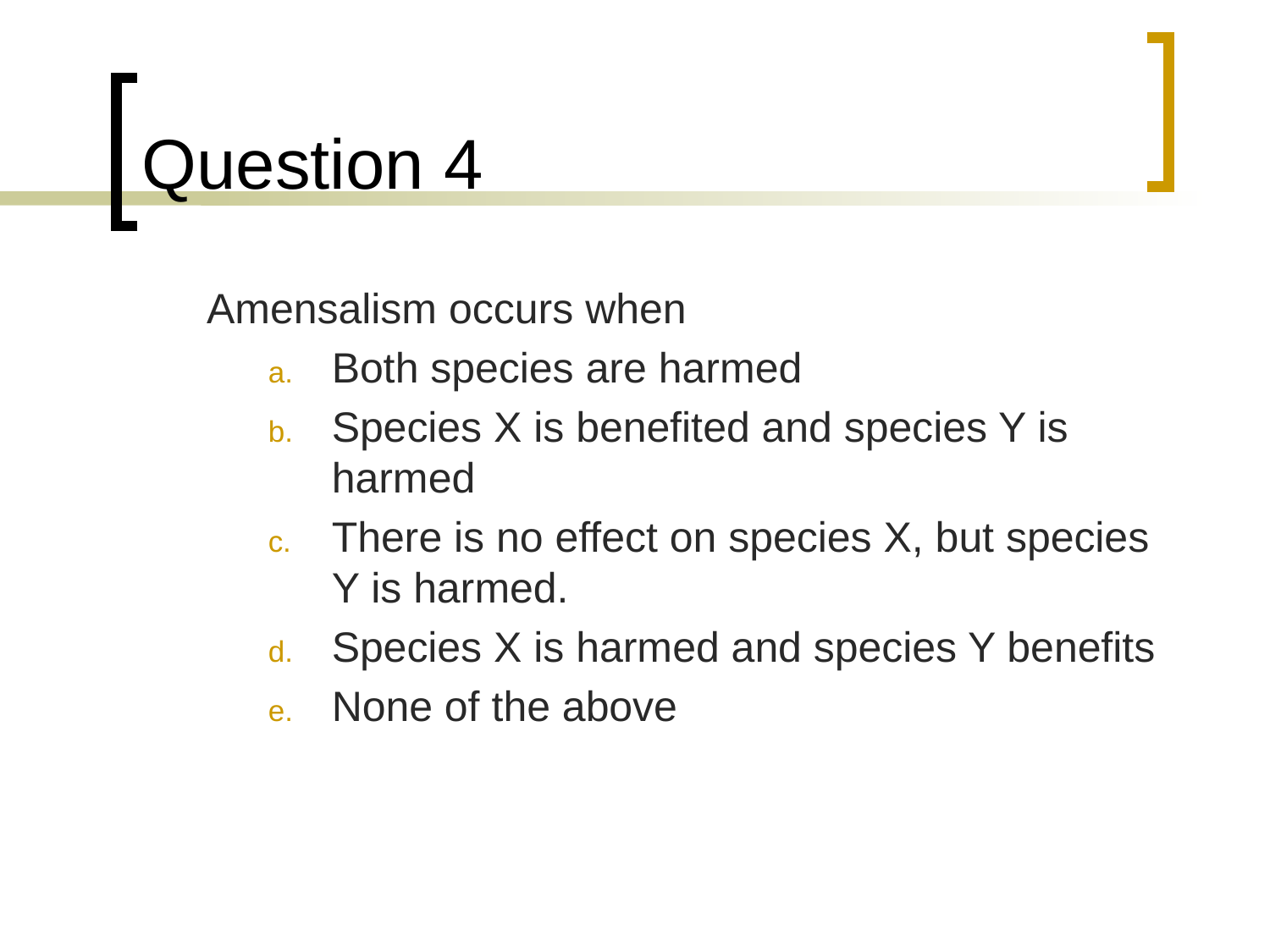

# Question 4
	Amensalism occurs when
Both species are harmed
Species X is benefited and species Y is harmed
There is no effect on species X, but species Y is harmed.
Species X is harmed and species Y benefits
None of the above